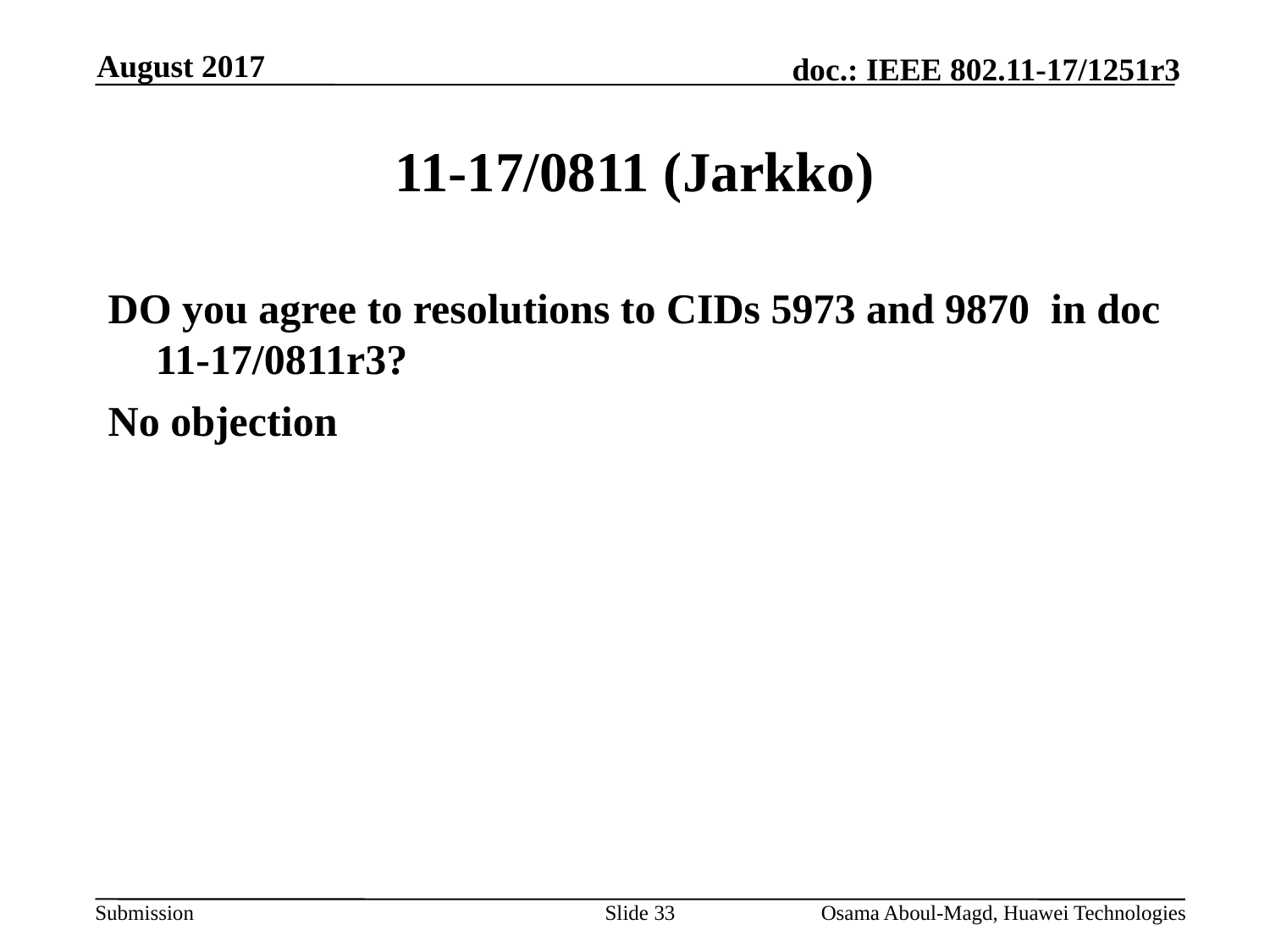

August 2017
# 11-17/0811 (Jarkko)
DO you agree to resolutions to CIDs 5973 and 9870  in doc 11-17/0811r3?
No objection

Slide 33
Osama Aboul-Magd, Huawei Technologies